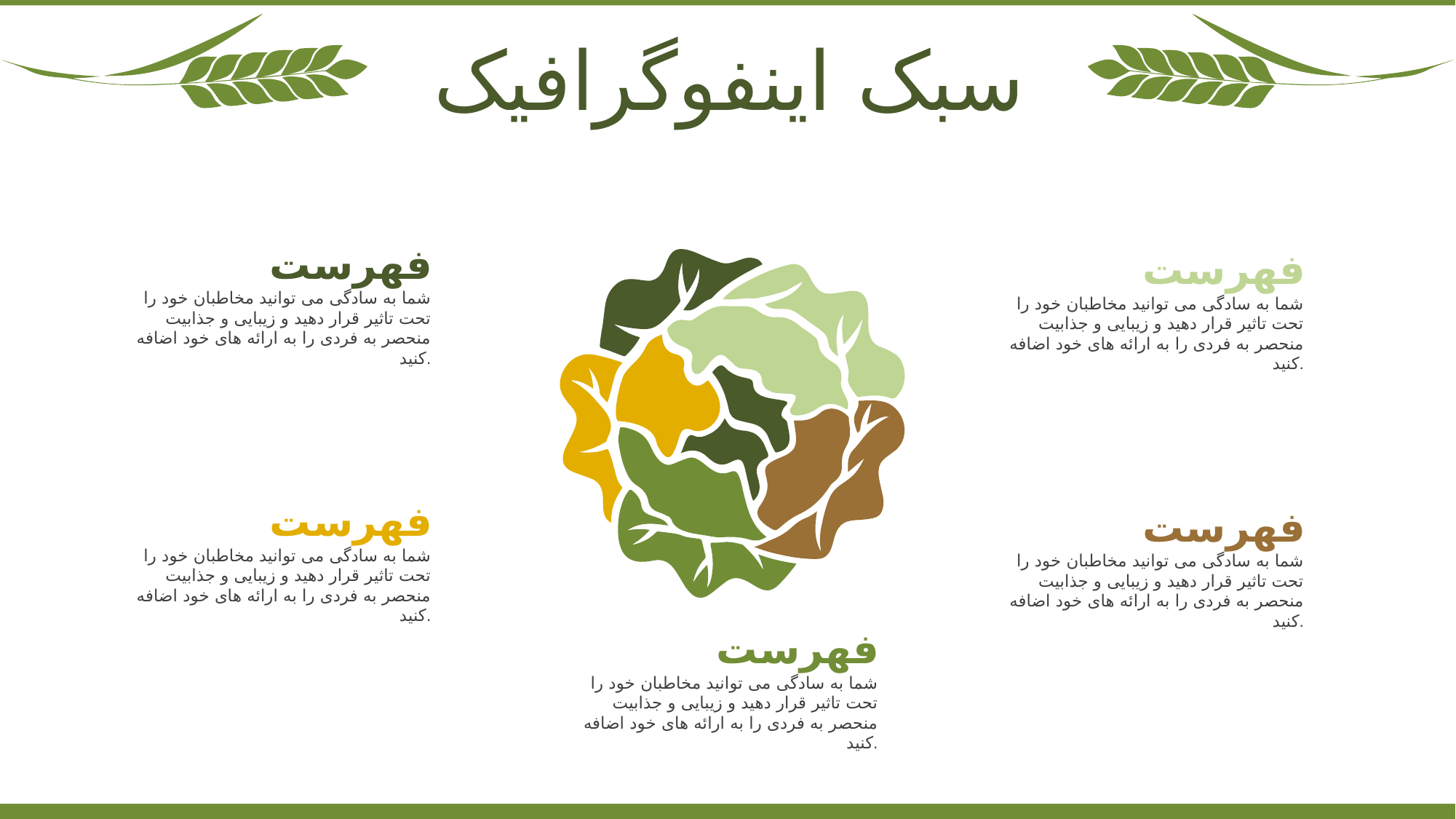

سبک اینفوگرافیک
فهرست
شما به سادگی می توانید مخاطبان خود را تحت تاثیر قرار دهید و زیبایی و جذابیت منحصر به فردی را به ارائه های خود اضافه کنید.
فهرست
شما به سادگی می توانید مخاطبان خود را تحت تاثیر قرار دهید و زیبایی و جذابیت منحصر به فردی را به ارائه های خود اضافه کنید.

فهرست
شما به سادگی می توانید مخاطبان خود را تحت تاثیر قرار دهید و زیبایی و جذابیت منحصر به فردی را به ارائه های خود اضافه کنید.
فهرست
شما به سادگی می توانید مخاطبان خود را تحت تاثیر قرار دهید و زیبایی و جذابیت منحصر به فردی را به ارائه های خود اضافه کنید.
فهرست
شما به سادگی می توانید مخاطبان خود را تحت تاثیر قرار دهید و زیبایی و جذابیت منحصر به فردی را به ارائه های خود اضافه کنید.